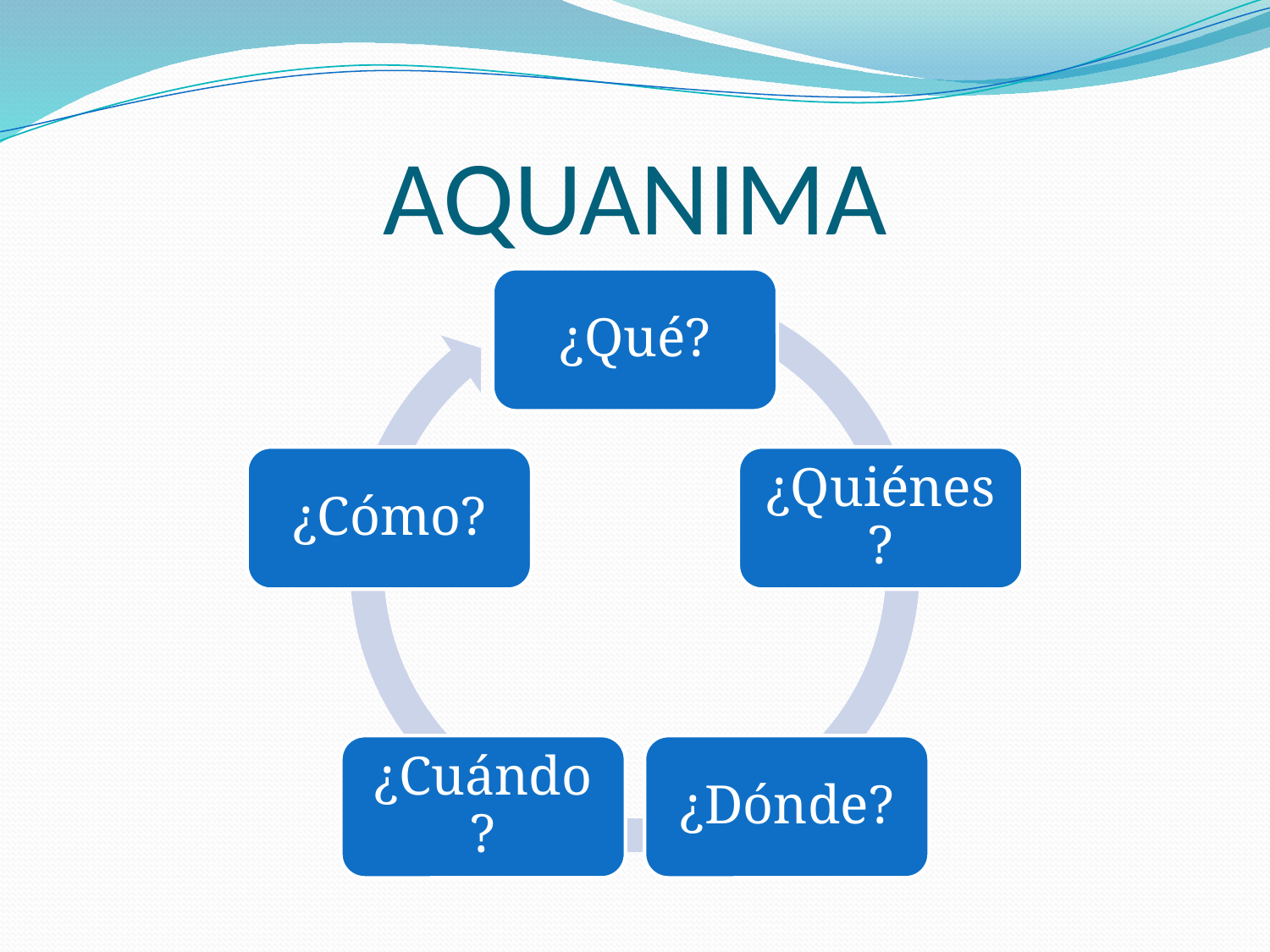

# AQUANIMA
¿Qué?
¿Quiénes?
¿Dónde?
¿Cuándo?
¿Cómo?